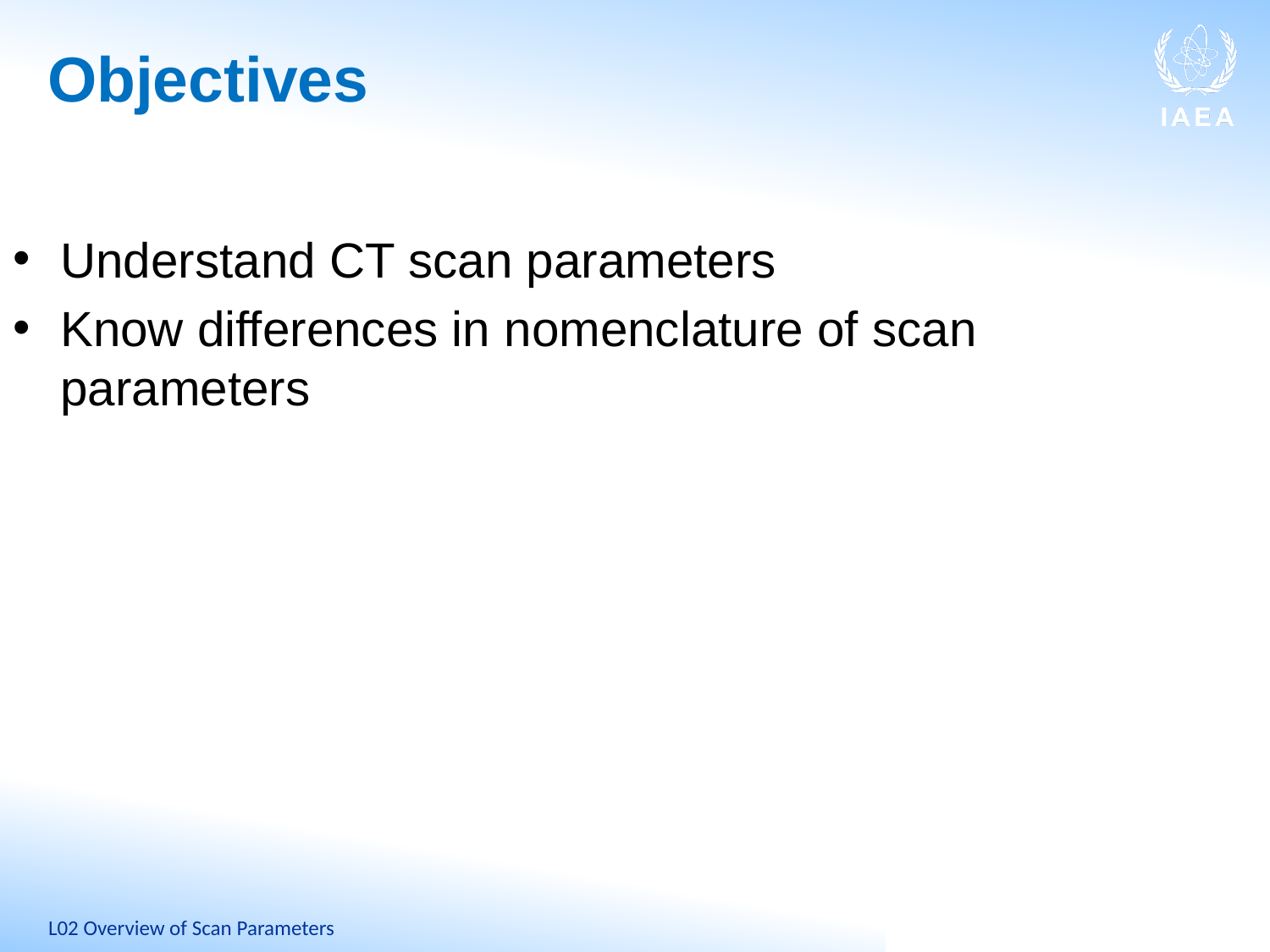

# Objectives
Understand CT scan parameters
Know differences in nomenclature of scan parameters